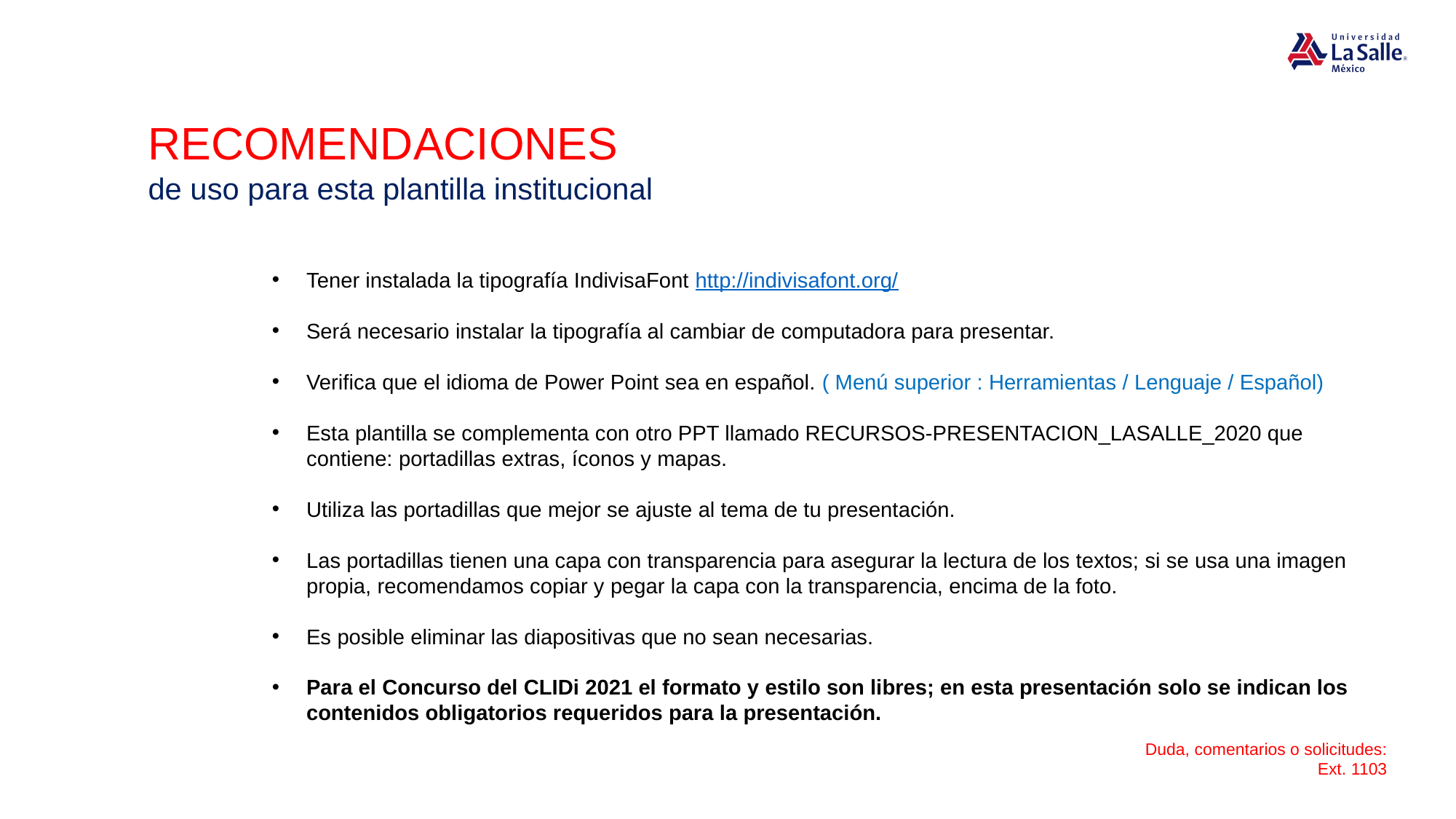

RECOMENDACIONES
de uso para esta plantilla institucional
Tener instalada la tipografía IndivisaFont http://indivisafont.org/

Será necesario instalar la tipografía al cambiar de computadora para presentar.

Verifica que el idioma de Power Point sea en español. ( Menú superior : Herramientas / Lenguaje / Español)

Esta plantilla se complementa con otro PPT llamado RECURSOS-PRESENTACION_LASALLE_2020 que contiene: portadillas extras, íconos y mapas.

Utiliza las portadillas que mejor se ajuste al tema de tu presentación.

Las portadillas tienen una capa con transparencia para asegurar la lectura de los textos; si se usa una imagen propia, recomendamos copiar y pegar la capa con la transparencia, encima de la foto.

Es posible eliminar las diapositivas que no sean necesarias.

Para el Concurso del CLIDi 2021 el formato y estilo son libres; en esta presentación solo se indican los contenidos obligatorios requeridos para la presentación.
Duda, comentarios o solicitudes:
Ext. 1103